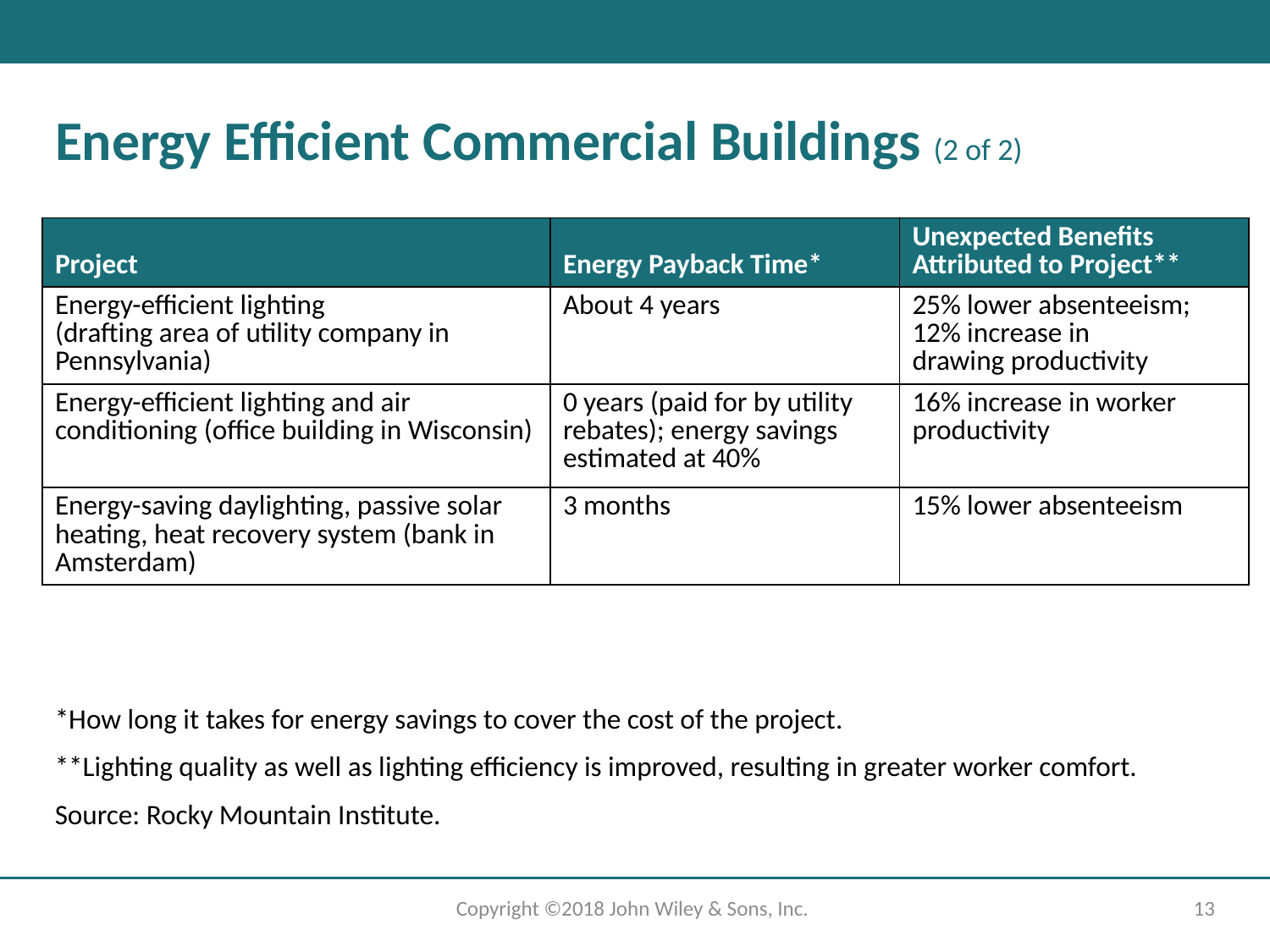

# Energy Efficient Commercial Buildings (2 of 2)
| Project | Energy Payback Time\* | Unexpected Benefits Attributed to Project\*\* |
| --- | --- | --- |
| Energy-efficient lighting (drafting area of utility company in Pennsylvania) | About 4 years | 25% lower absenteeism; 12% increase in drawing productivity |
| Energy-efficient lighting and air conditioning (office building in Wisconsin) | 0 years (paid for by utility rebates); energy savings estimated at 40% | 16% increase in worker productivity |
| Energy-saving daylighting, passive solar heating, heat recovery system (bank in Amsterdam) | 3 months | 15% lower absenteeism |
*How long it takes for energy savings to cover the cost of the project.
**Lighting quality as well as lighting efficiency is improved, resulting in greater worker comfort.
Source: Rocky Mountain Institute.
Copyright ©2018 John Wiley & Sons, Inc.
13